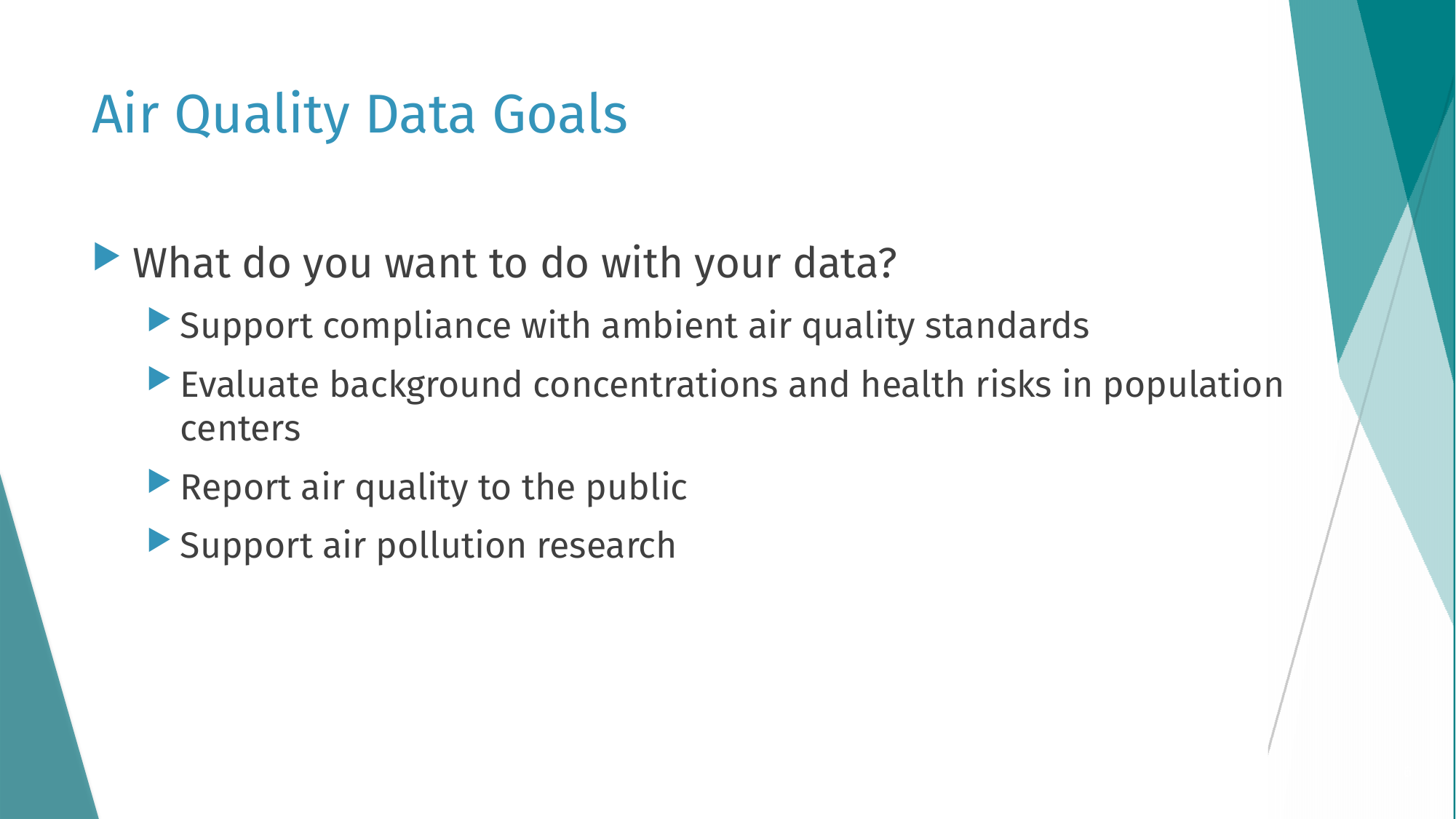

# Air Quality Data Goals
What do you want to do with your data?
Support compliance with ambient air quality standards
Evaluate background concentrations and health risks in population centers
Report air quality to the public
Support air pollution research
6